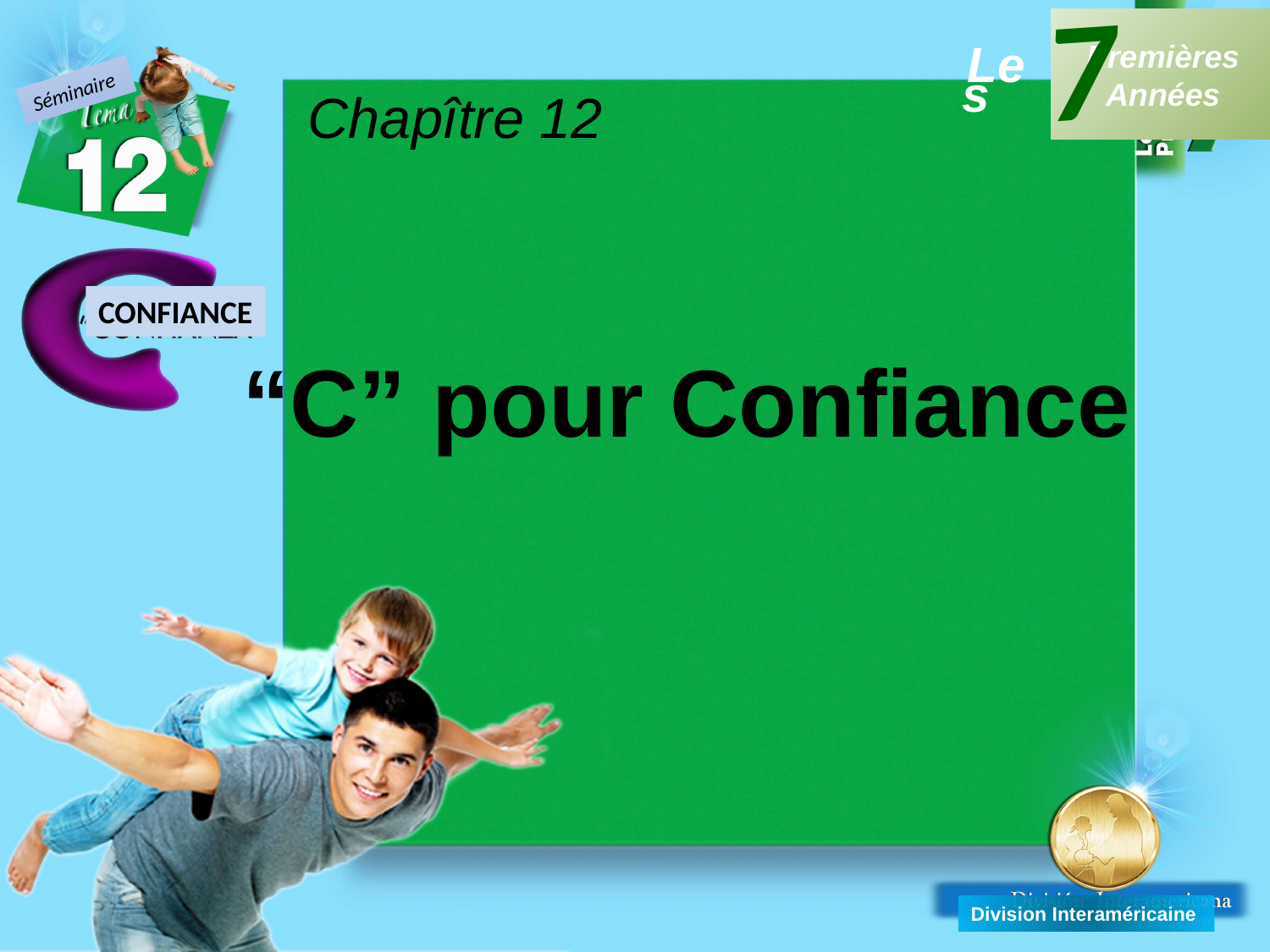

7
Premières
Années
Les
Séminaire
Chapître 12
CONFIANCE
“C” pour Confiance
Division Interaméricaine